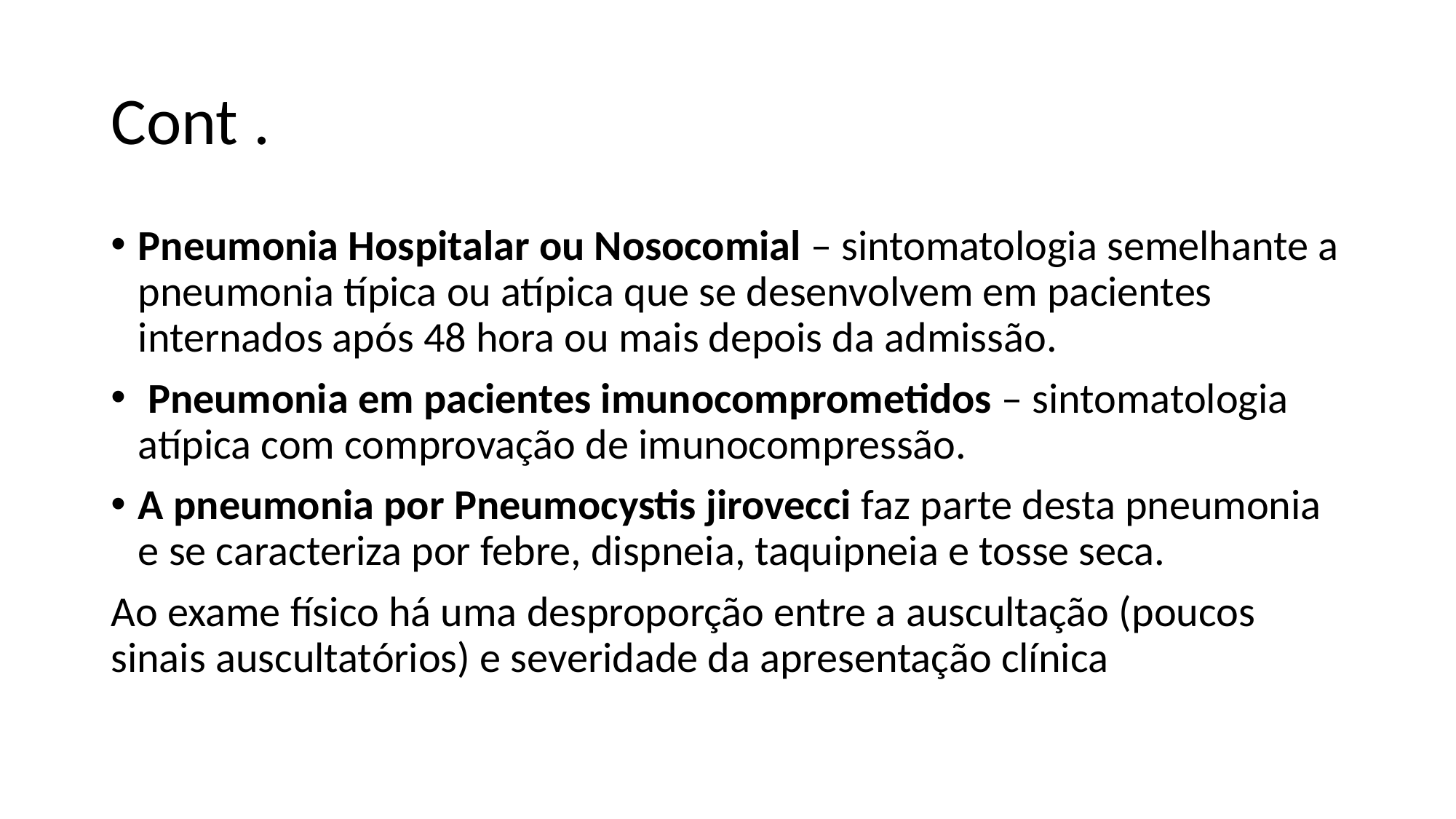

# Cont .
Pneumonia Hospitalar ou Nosocomial – sintomatologia semelhante a pneumonia típica ou atípica que se desenvolvem em pacientes internados após 48 hora ou mais depois da admissão.
 Pneumonia em pacientes imunocomprometidos – sintomatologia atípica com comprovação de imunocompressão.
A pneumonia por Pneumocystis jirovecci faz parte desta pneumonia e se caracteriza por febre, dispneia, taquipneia e tosse seca.
Ao exame físico há uma desproporção entre a auscultação (poucos sinais auscultatórios) e severidade da apresentação clínica